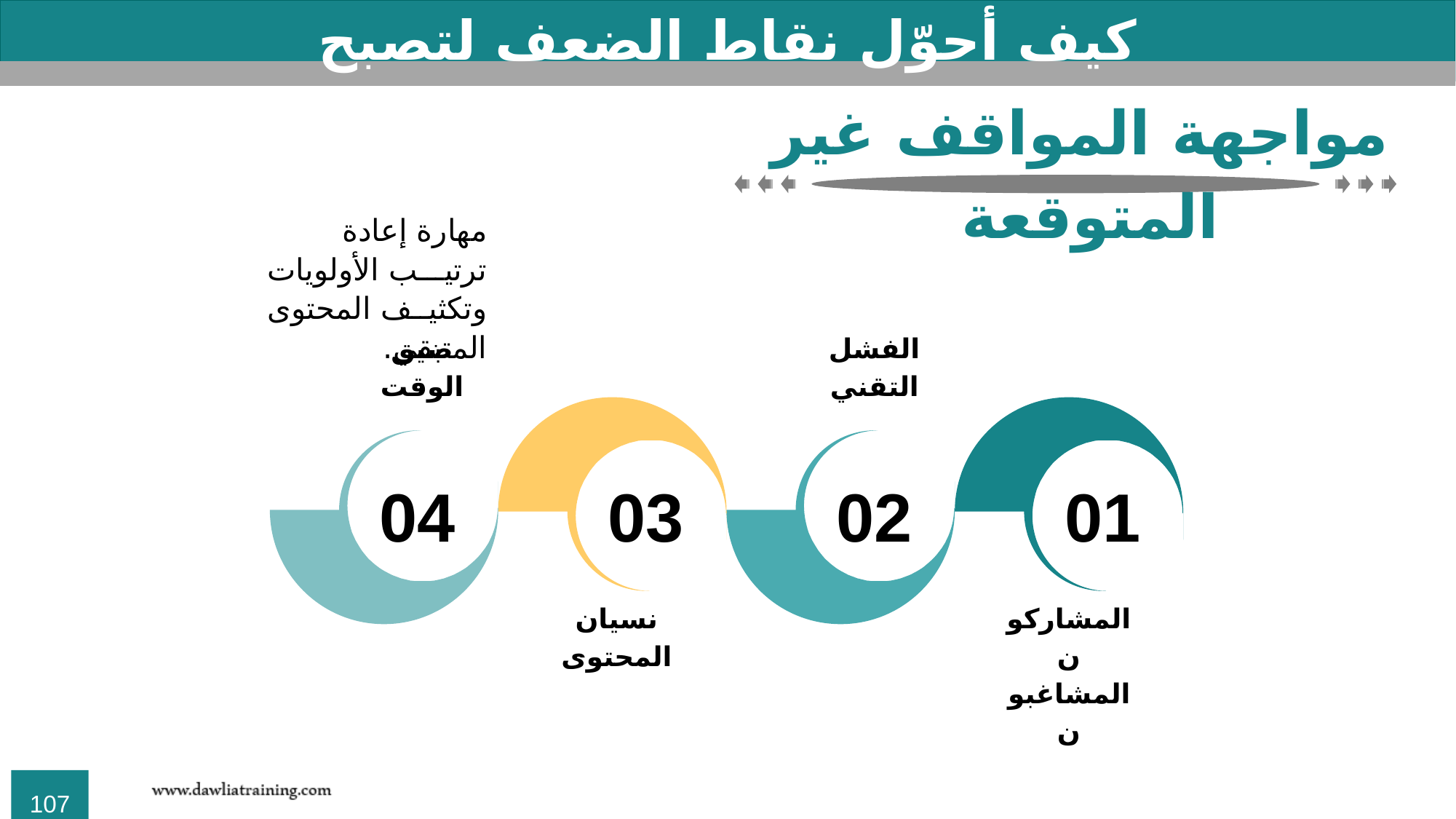

كيف أحوّل نقاط الضعف لتصبح نقاط قوة؟
 مواجهة المواقف غير المتوقعة

مهارة إعادة ترتيب الأولويات وتكثيف المحتوى المتبقي.
ضيق الوقت

04
الفشل التقني

02

03
نسيان المحتوى

01
المشاركون المشاغبون